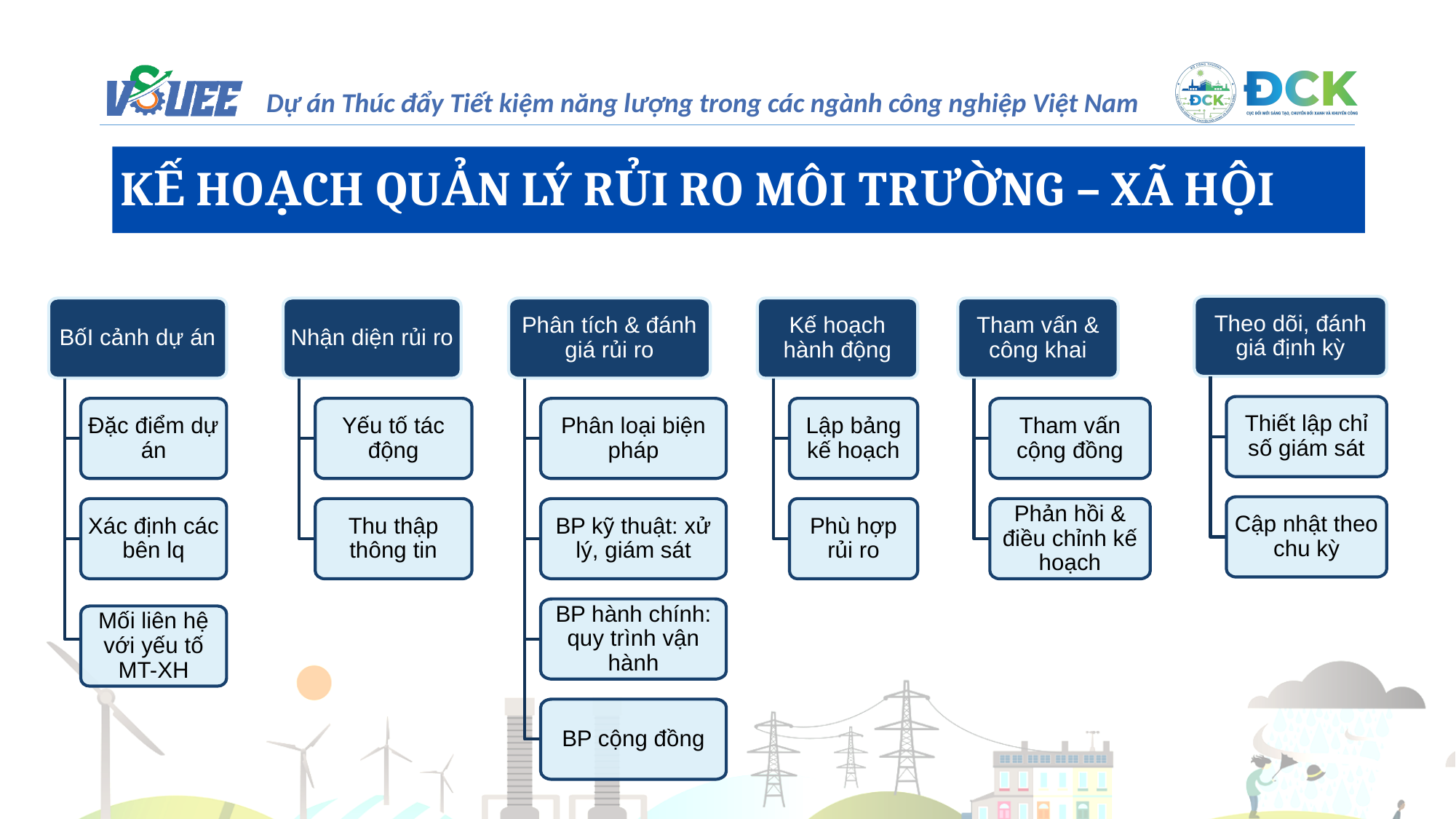

KẾ HOẠCH QUẢN LÝ RỦI RO MÔI TRƯỜNG – XÃ HỘI
Theo dõi, đánh giá định kỳ
BốI cảnh dự án
Nhận diện rủi ro
Phân tích & đánh giá rủi ro
Kế hoạch hành động
Tham vấn & công khai

Thiết lập chỉ số giám sát
Đặc điểm dự án
Yếu tố tác động
Phân loại biện pháp
Lập bảng kế hoạch
Tham vấn cộng đồng
Cập nhật theo chu kỳ
Xác định các bên lq
Thu thập thông tin
BP kỹ thuật: xử lý, giám sát
Phù hợp rủi ro
Phản hồi & điều chỉnh kế hoạch
BP hành chính: quy trình vận hành
Mối liên hệ với yếu tố MT-XH
BP cộng đồng